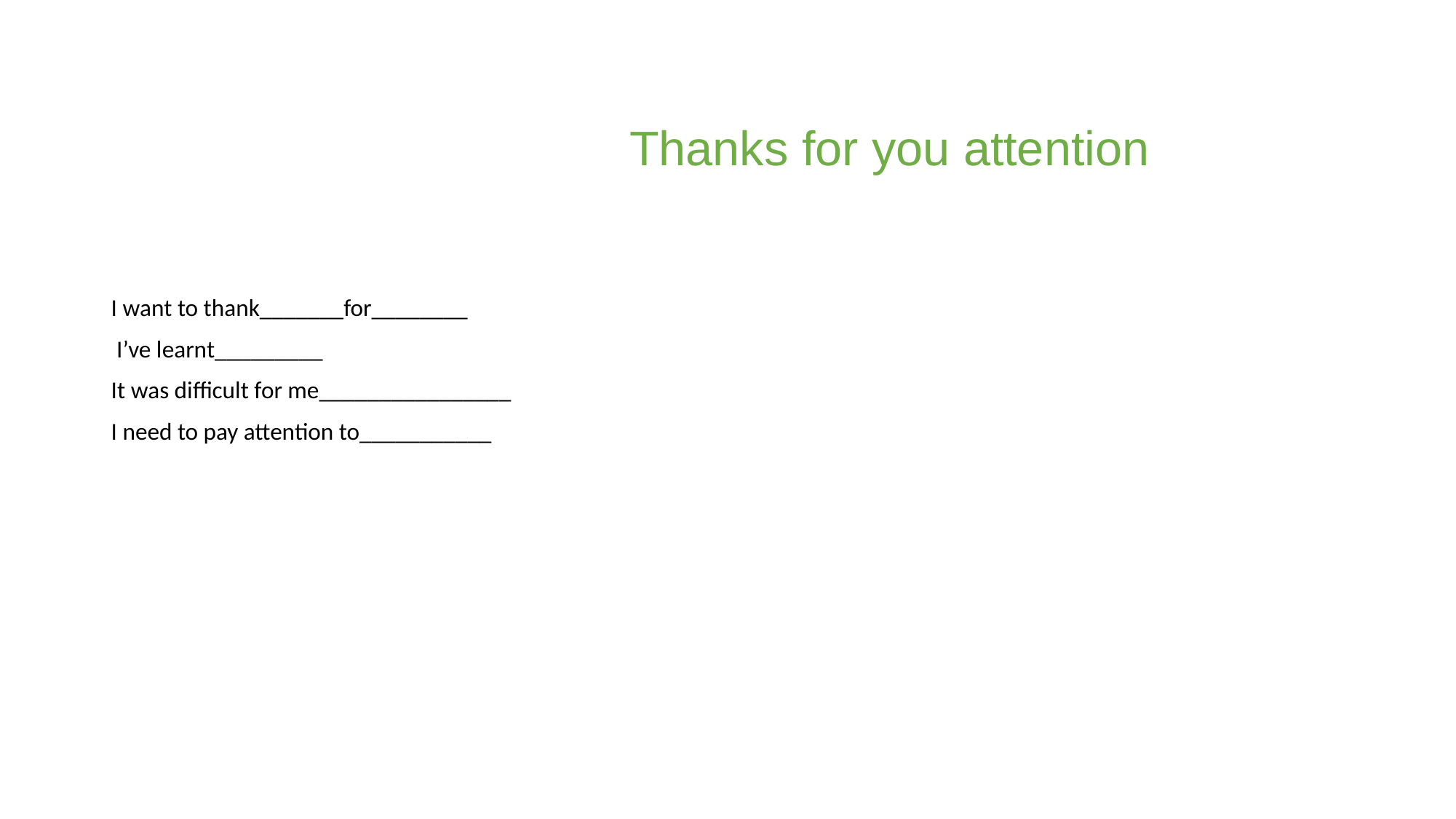

#
Thanks for you attention

I want to thank_______for________
 I’ve learnt_________
It was difficult for me________________
I need to pay attention to___________